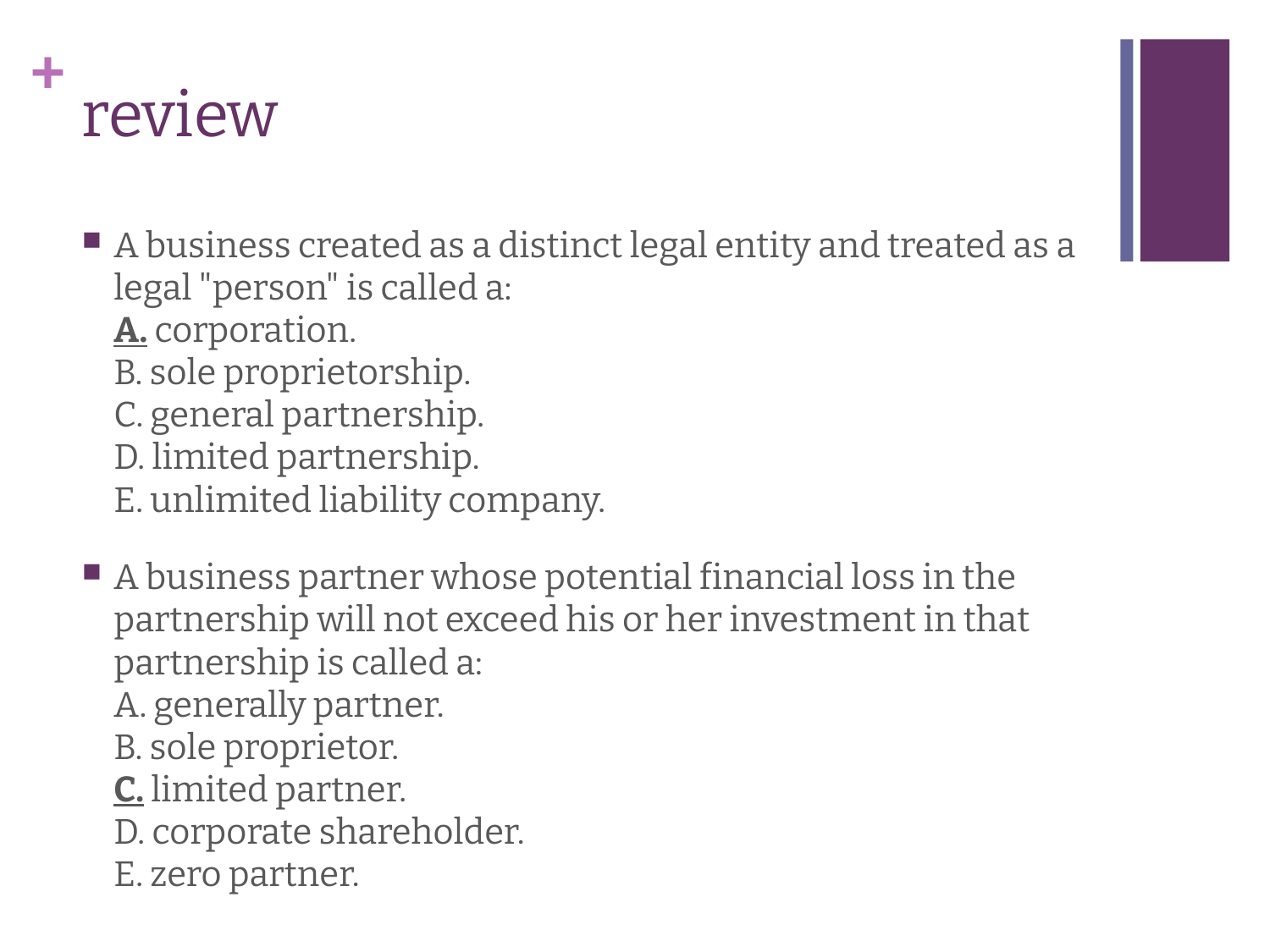

# review
A business created as a distinct legal entity and treated as a legal "person" is called a: 
A. corporation.
B. sole proprietorship.
C. general partnership.
D. limited partnership.
E. unlimited liability company.
A business partner whose potential financial loss in the partnership will not exceed his or her investment in that partnership is called a: 
A. generally partner.
B. sole proprietor.
C. limited partner.
D. corporate shareholder.
E. zero partner.